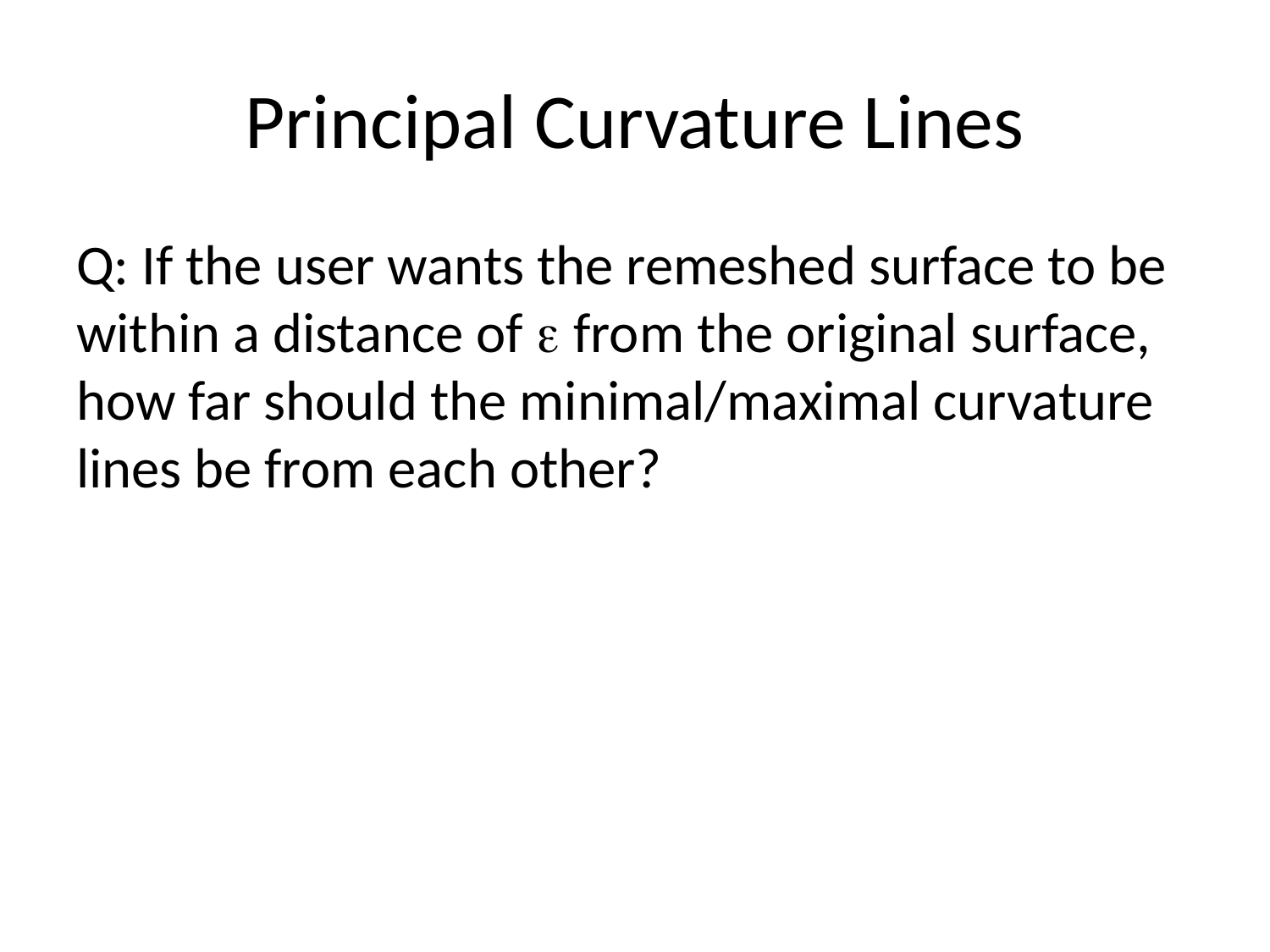

# Principal Curvature Lines
Q: If the user wants the remeshed surface to be within a distance of ε from the original surface, how far should the minimal/maximal curvature lines be from each other?